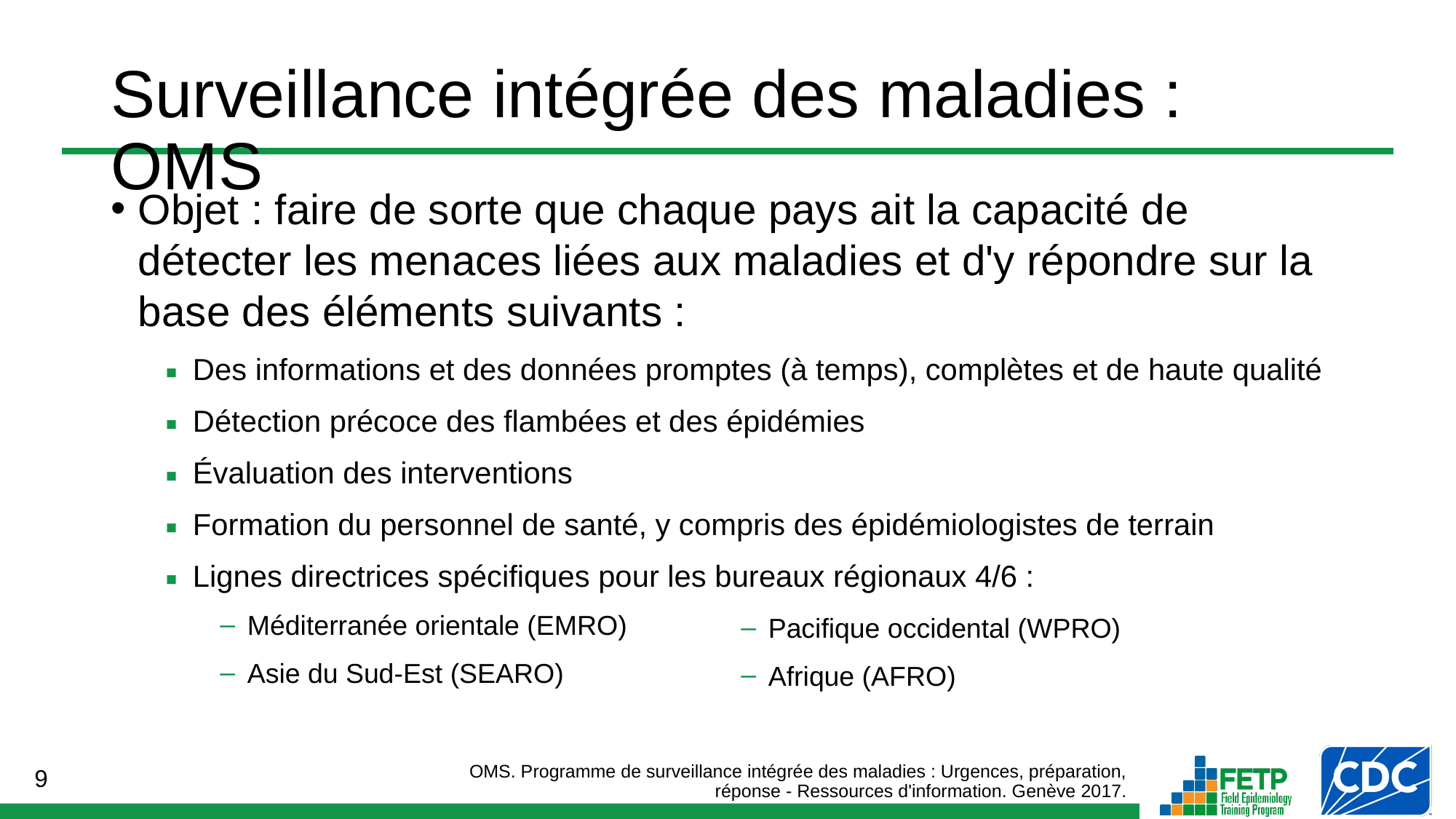

# Surveillance intégrée des maladies : OMS
Objet : faire de sorte que chaque pays ait la capacité de détecter les menaces liées aux maladies et d'y répondre sur la base des éléments suivants :
Des informations et des données promptes (à temps), complètes et de haute qualité
Détection précoce des flambées et des épidémies
Évaluation des interventions
Formation du personnel de santé, y compris des épidémiologistes de terrain
Lignes directrices spécifiques pour les bureaux régionaux 4/6 :
Méditerranée orientale (EMRO)
Asie du Sud-Est (SEARO)

Pacifique occidental (WPRO)
Afrique (AFRO)
OMS. Programme de surveillance intégrée des maladies : Urgences, préparation, réponse - Ressources d'information. Genève 2017.